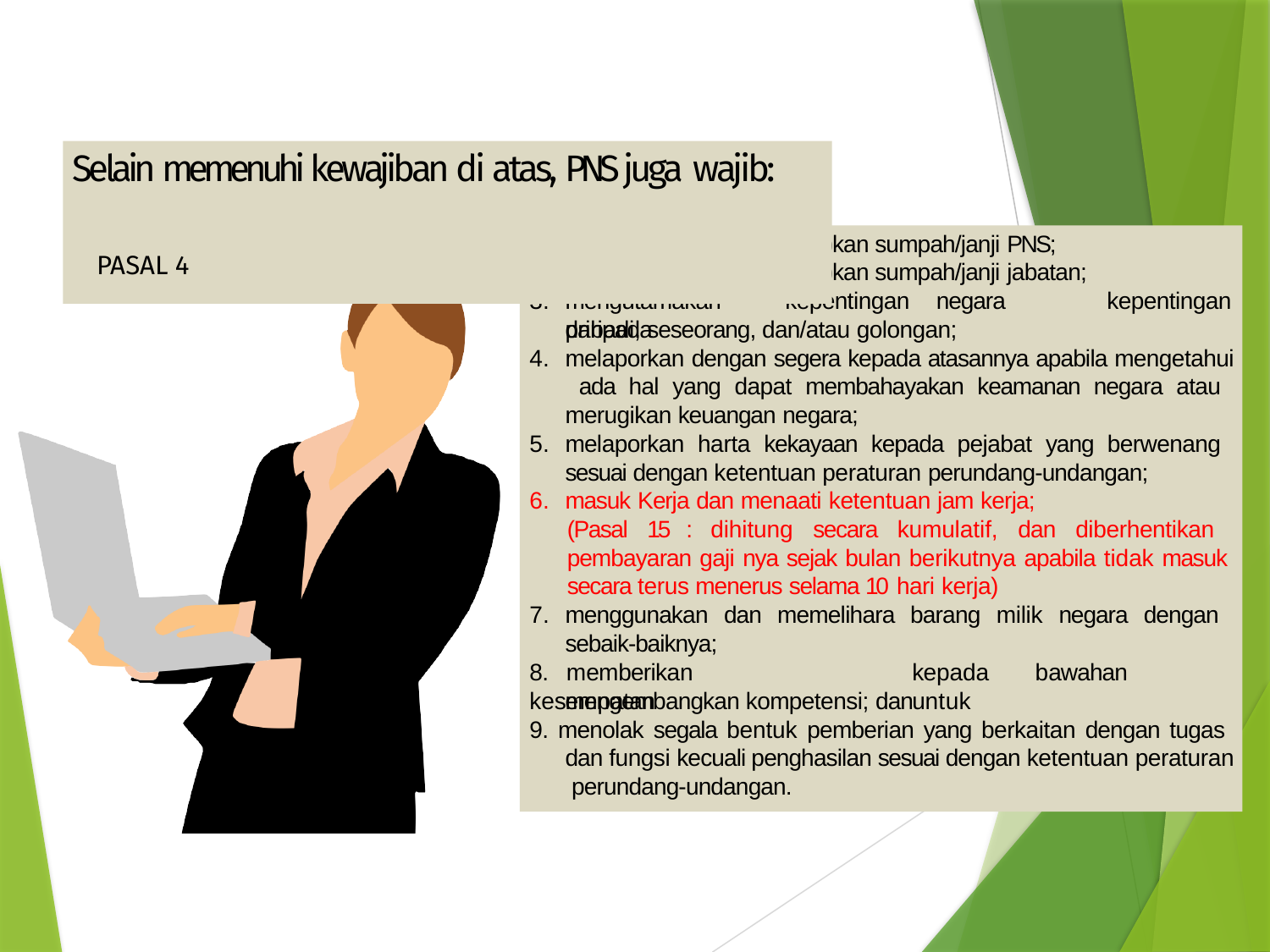

# Selain memenuhi kewajiban di atas, PNS juga wajib:

menghadiri dan mengucapkan sumpah/janji PNS;
menghadiri dan mengucapkan sumpah/janji jabatan;
mengutamakan	kepentingan	negara	daripada
PASAL 4

kepentingan
pribadi, seseorang, dan/atau golongan;
melaporkan dengan segera kepada atasannya apabila mengetahui  ada hal yang dapat membahayakan keamanan negara atau  merugikan keuangan negara;
melaporkan harta kekayaan kepada pejabat yang berwenang  sesuai dengan ketentuan peraturan perundang-undangan;
masuk Kerja dan menaati ketentuan jam kerja;
(Pasal 15 : dihitung secara kumulatif, dan diberhentikan  pembayaran gaji nya sejak bulan berikutnya apabila tidak masuk  secara terus menerus selama 10  hari kerja)
menggunakan dan memelihara barang milik negara dengan  sebaik-baiknya;
8.	memberikan	kesempatan
kepada	bawahan	untuk
mengembangkan kompetensi; dan
9. menolak segala bentuk pemberian yang berkaitan dengan tugas  dan fungsi kecuali penghasilan sesuai dengan ketentuan peraturan  perundang-undangan.